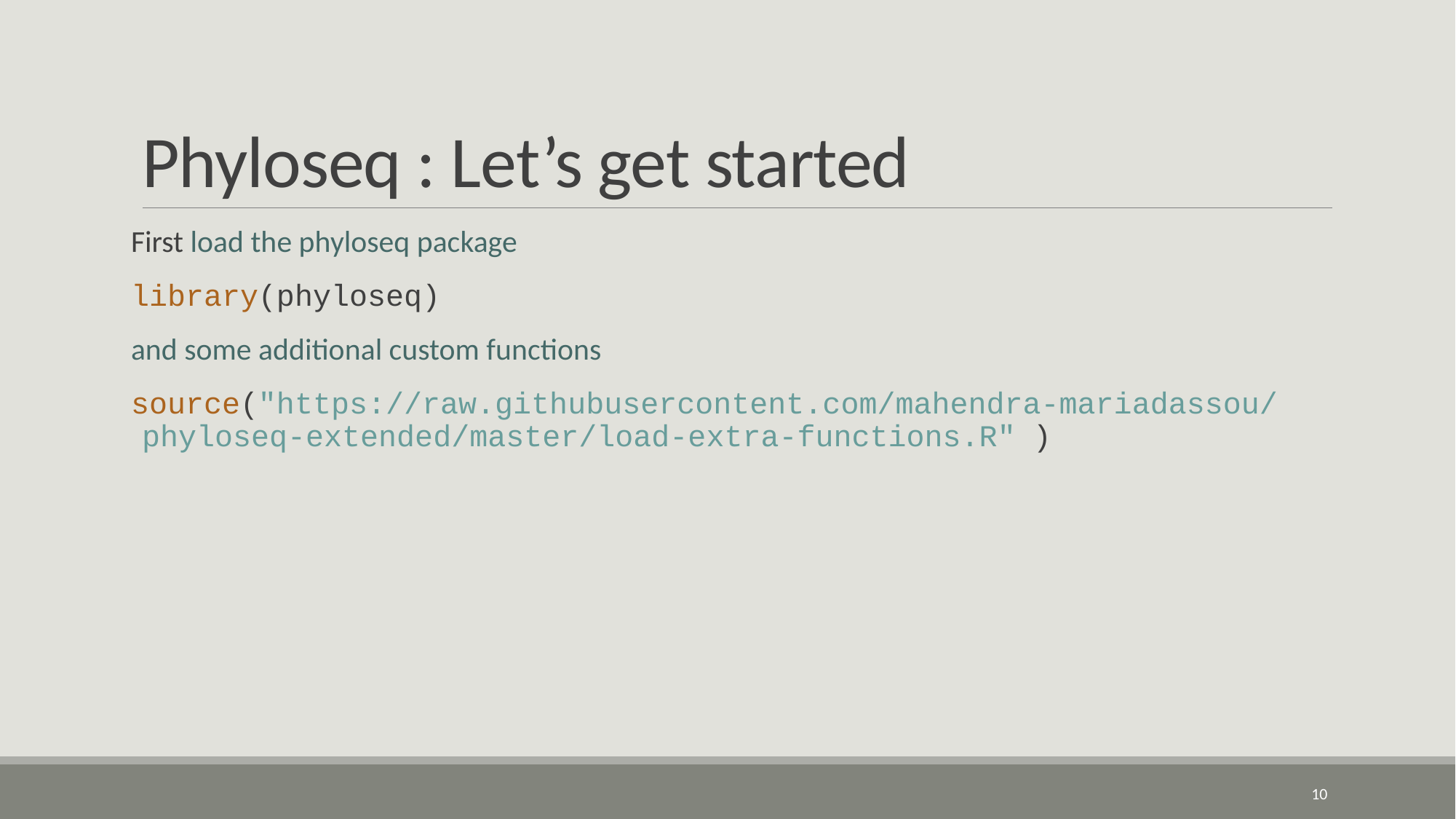

# Phyloseq : Let’s get started
First load the phyloseq package
library(phyloseq)
and some additional custom functions
source("https://raw.githubusercontent.com/mahendra-mariadassou/phyloseq-extended/master/load-extra-functions.R" )
10